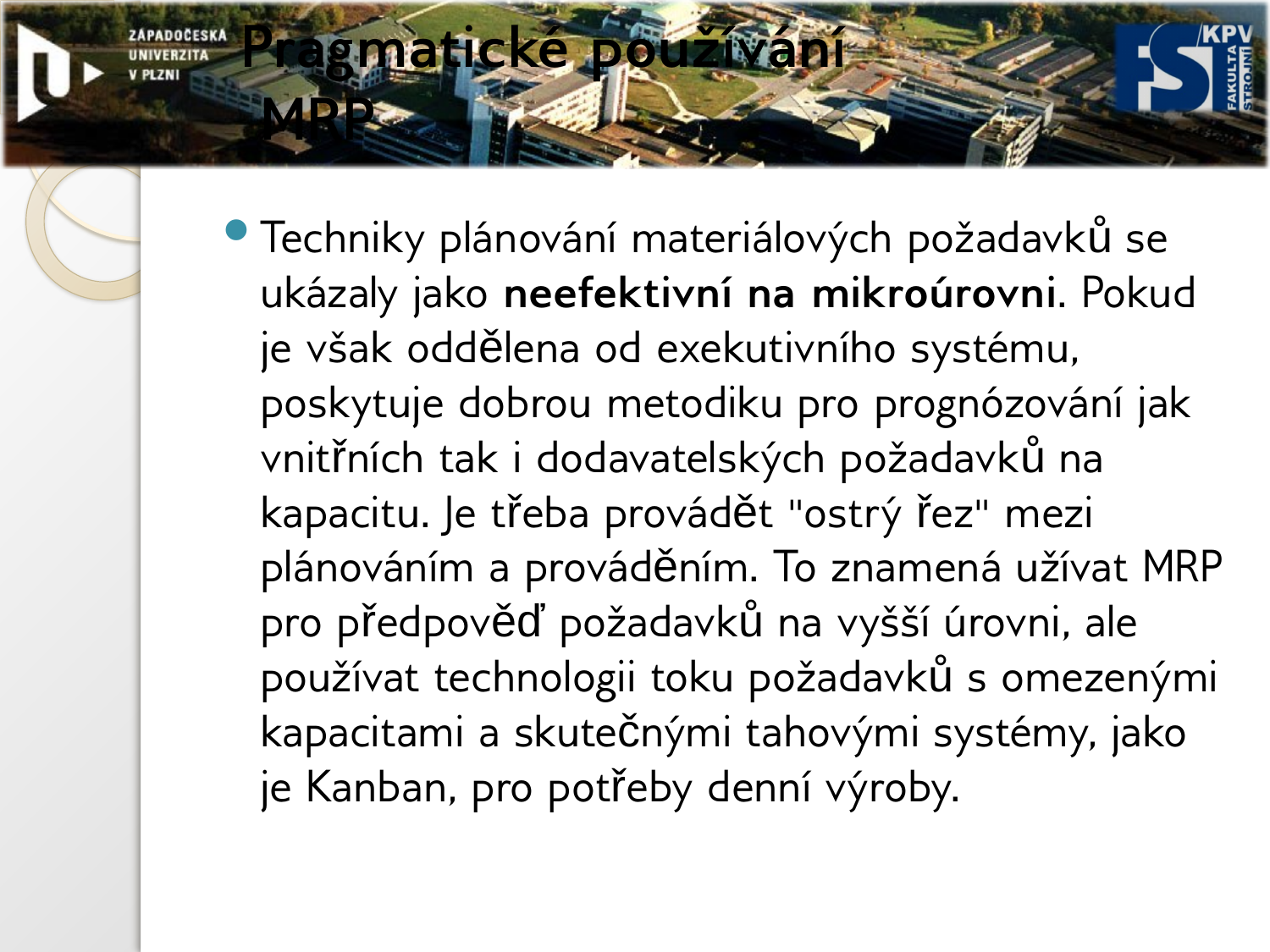

# Pragmatické používání MRP
Techniky plánování materiálových požadavků se ukázaly jako neefektivní na mikroúrovni. Pokud je však oddělena od exekutivního systému, poskytuje dobrou metodiku pro prognózování jak vnitřních tak i dodavatelských požadavků na kapacitu. Je třeba provádět "ostrý řez" mezi plánováním a prováděním. To znamená užívat MRP pro předpověď požadavků na vyšší úrovni, ale používat technologii toku požadavků s omezenými kapacitami a skutečnými tahovými systémy, jako je Kanban, pro potřeby denní výroby.